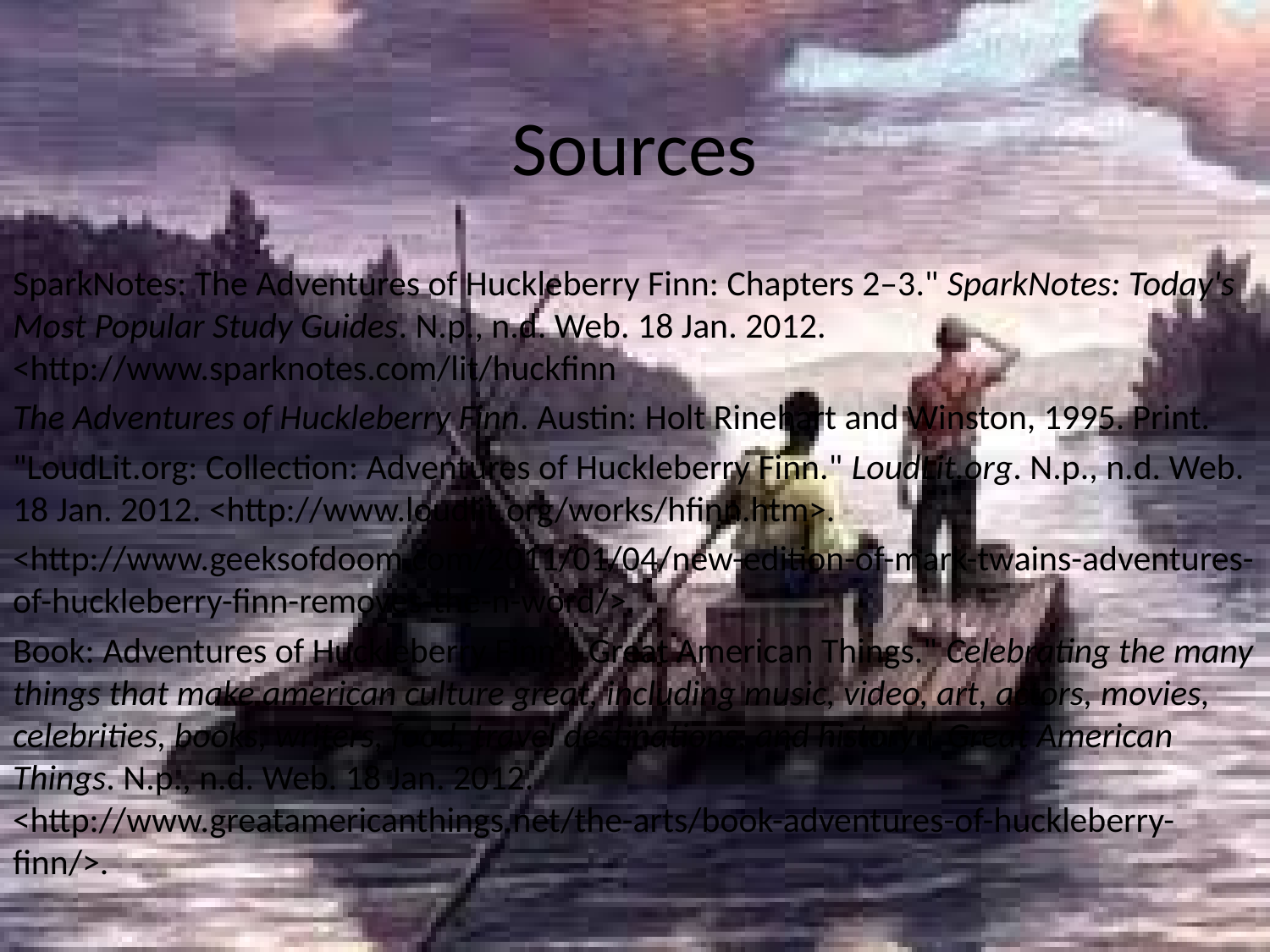

# Sources
SparkNotes: The Adventures of Huckleberry Finn: Chapters 2–3." SparkNotes: Today's Most Popular Study Guides. N.p., n.d. Web. 18 Jan. 2012. <http://www.sparknotes.com/lit/huckfinn
The Adventures of Huckleberry Finn. Austin: Holt Rinehart and Winston, 1995. Print.
"LoudLit.org: Collection: Adventures of Huckleberry Finn." LoudLit.org. N.p., n.d. Web. 18 Jan. 2012. <http://www.loudlit.org/works/hfinn.htm>.
<http://www.geeksofdoom.com/2011/01/04/new-edition-of-mark-twains-adventures-of-huckleberry-finn-removes-the-n-word/>.
Book: Adventures of Huckleberry Finn | Great American Things." Celebrating the many things that make american culture great, including music, video, art, actors, movies, celebrities, books, writers, food, travel destinations, and history | Great American Things. N.p., n.d. Web. 18 Jan. 2012. <http://www.greatamericanthings.net/the-arts/book-adventures-of-huckleberry-finn/>.